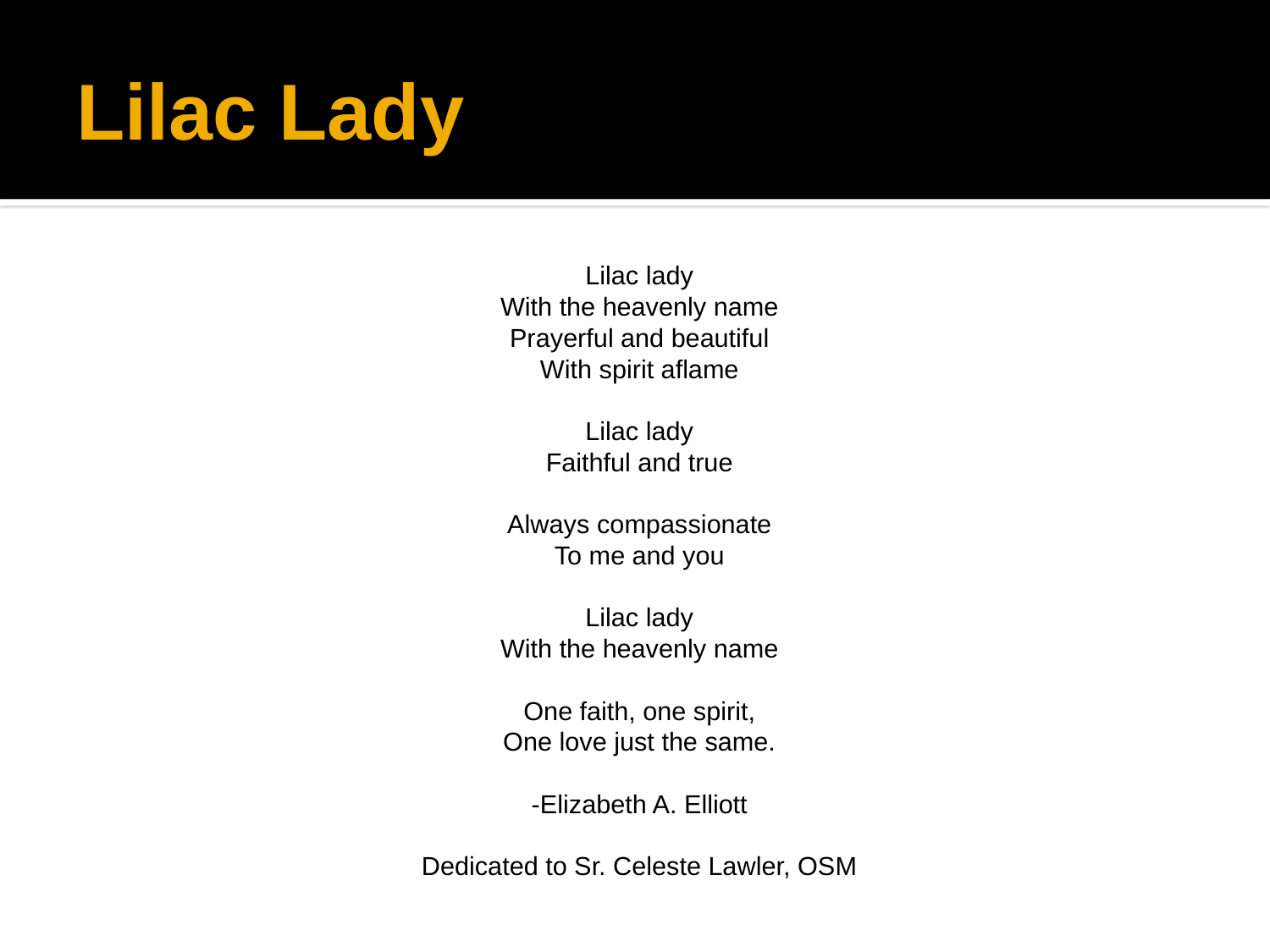

# Lilac Lady
Lilac lady
With the heavenly name
Prayerful and beautiful
With spirit aflame

Lilac lady
Faithful and true

Always compassionate
To me and you

Lilac lady
With the heavenly name

One faith, one spirit,
One love just the same.

-Elizabeth A. Elliott

Dedicated to Sr. Celeste Lawler, OSM